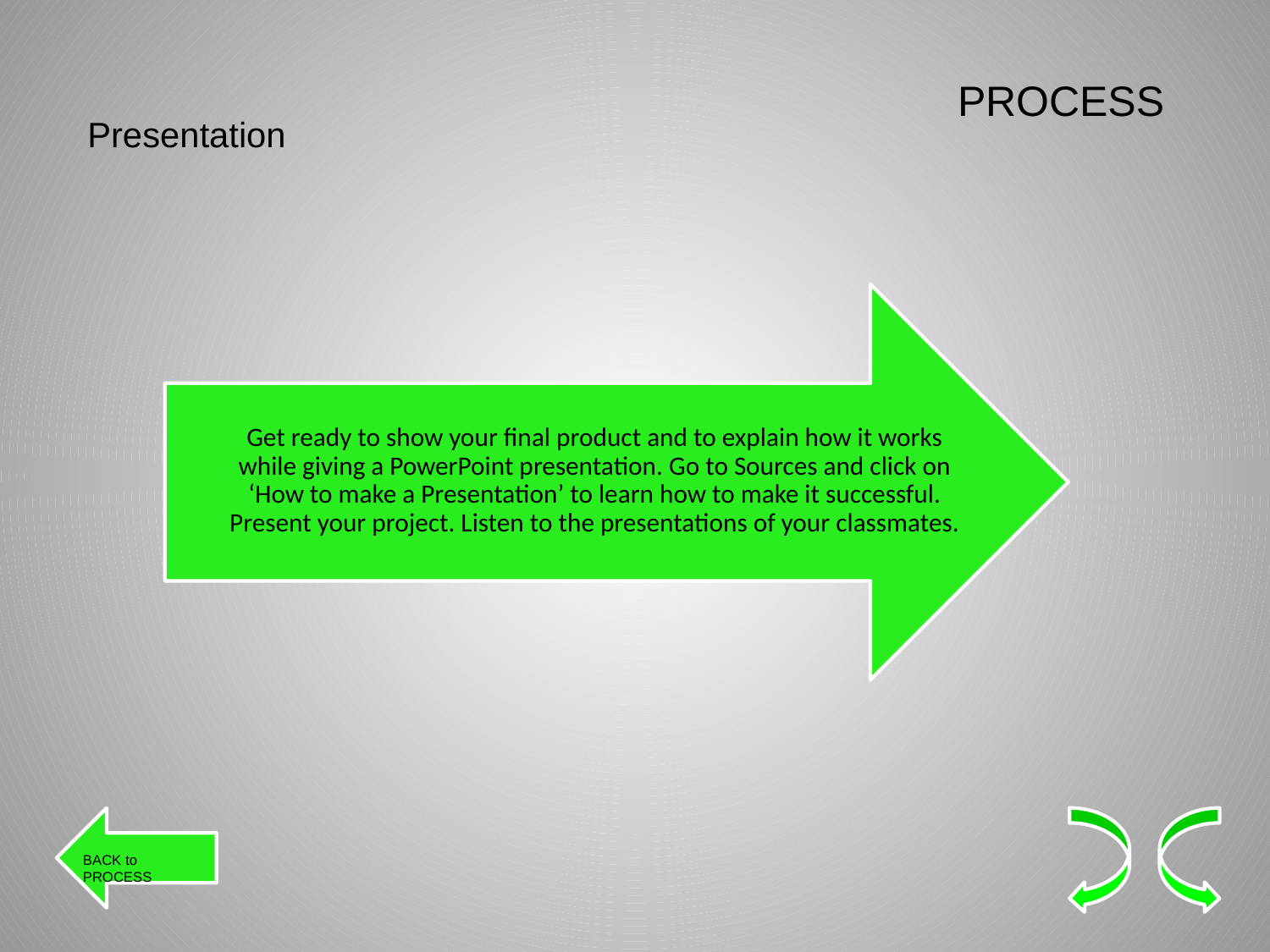

PROCESS
Presentation
Get ready to show your final product and to explain how it works while giving a PowerPoint presentation. Go to Sources and click on ‘How to make a Presentation’ to learn how to make it successful. Present your project. Listen to the presentations of your classmates.

BACK to PROCESS